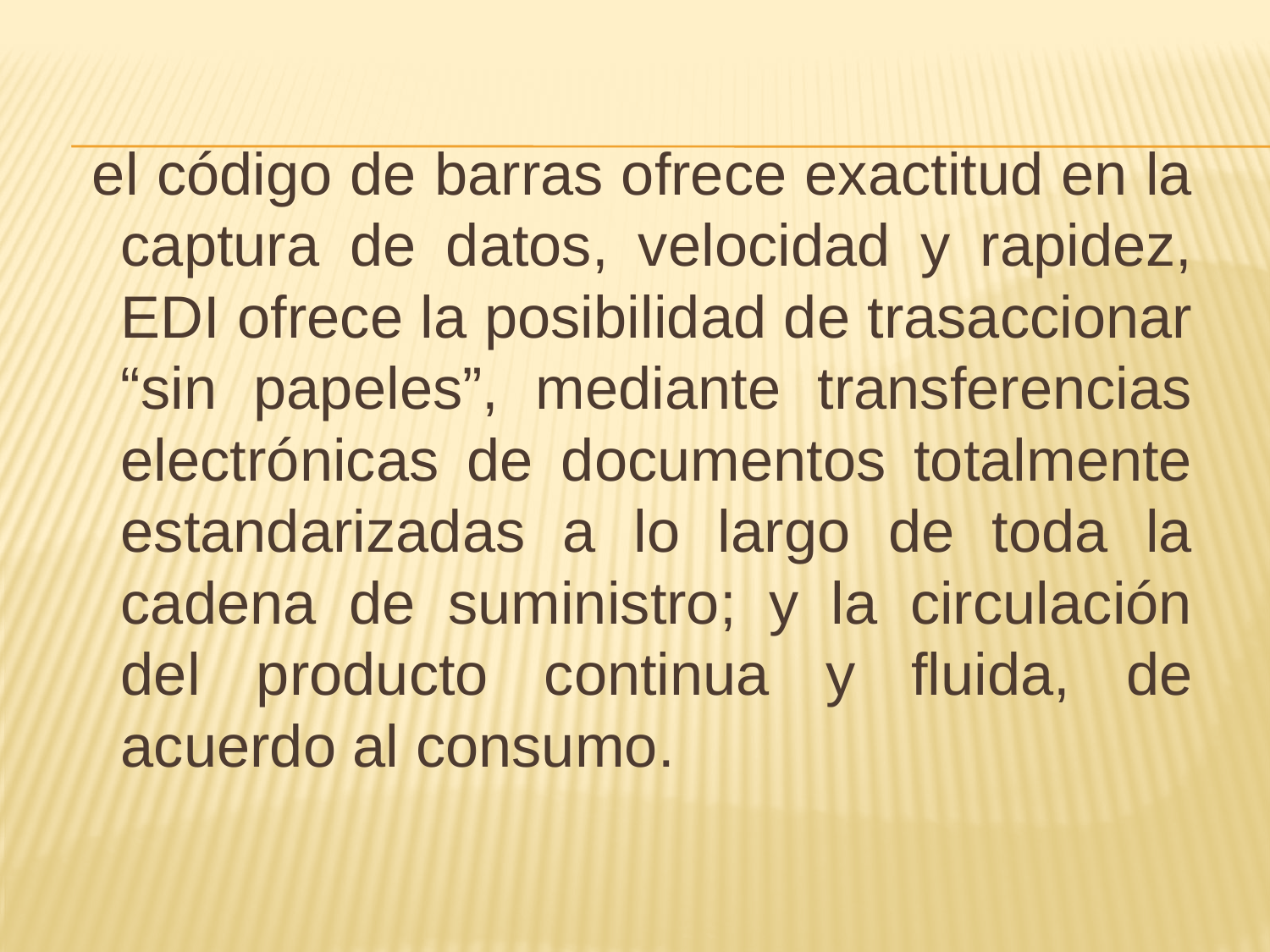

#
 el código de barras ofrece exactitud en la captura de datos, velocidad y rapidez, EDI ofrece la posibilidad de trasaccionar “sin papeles”, mediante transferencias electrónicas de documentos totalmente estandarizadas a lo largo de toda la cadena de suministro; y la circulación del producto continua y fluida, de acuerdo al consumo.